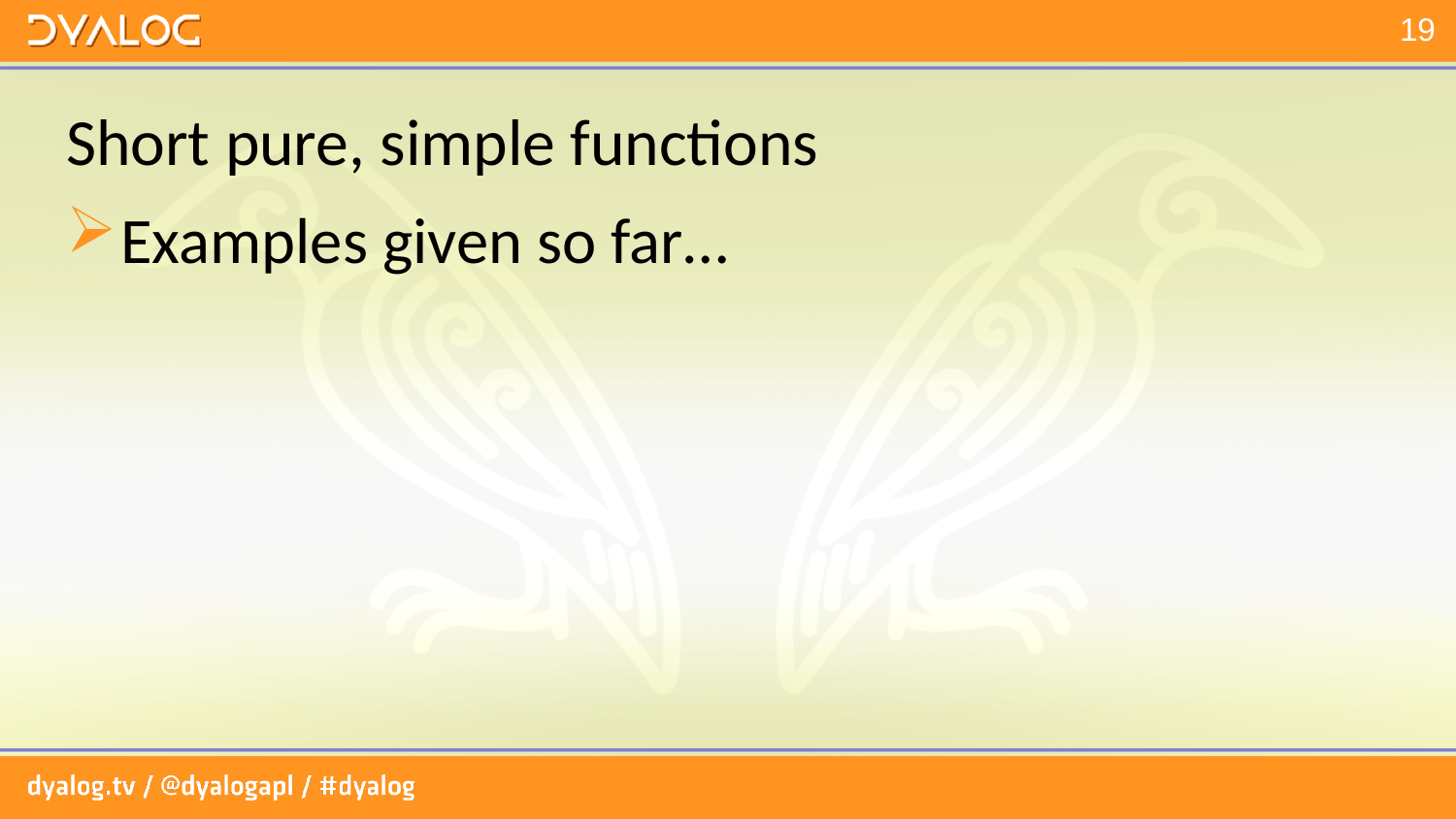

# Short pure, simple functions
Examples given so far…